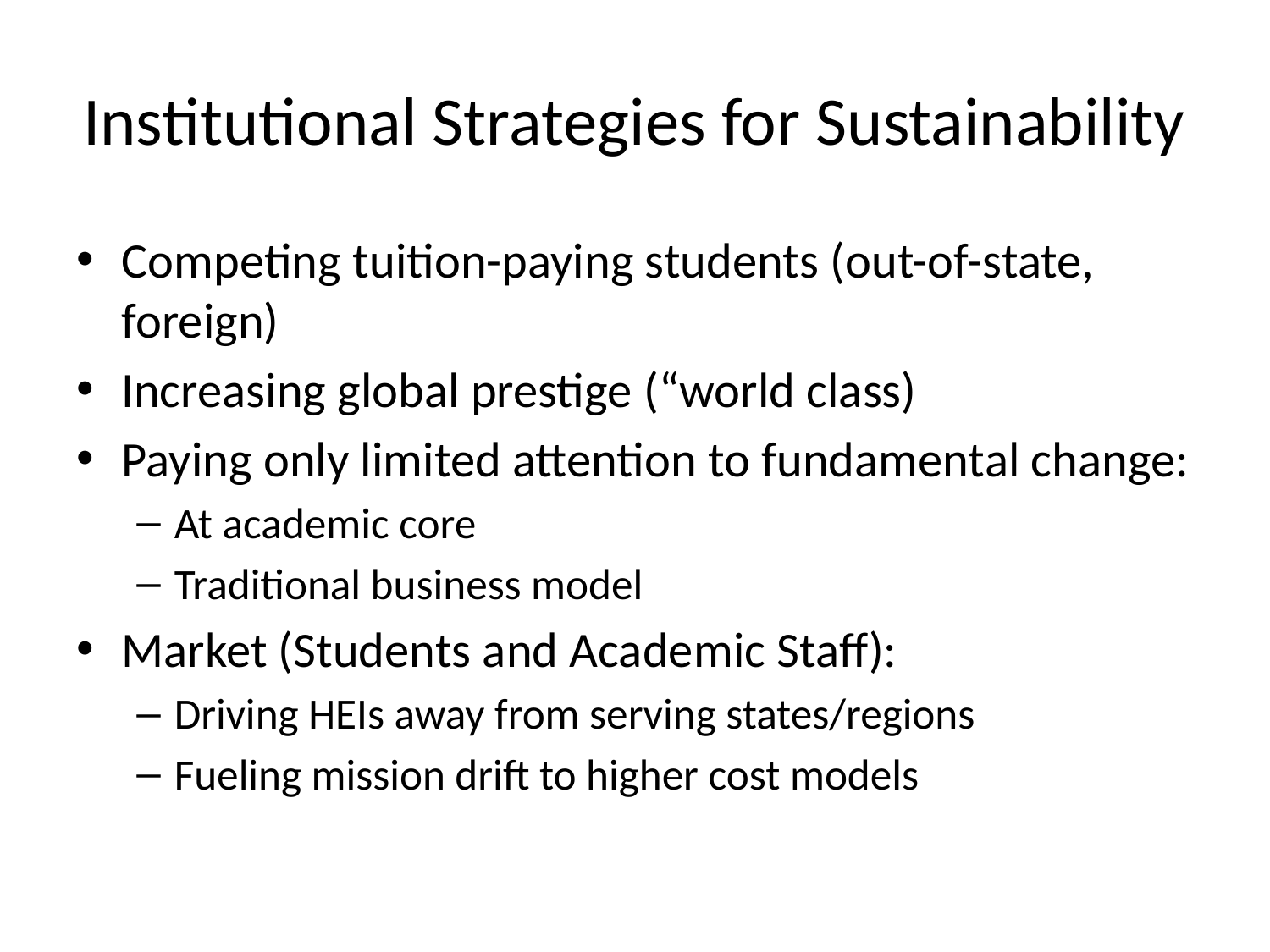

# Institutional Strategies for Sustainability
Competing tuition-paying students (out-of-state, foreign)
Increasing global prestige (“world class)
Paying only limited attention to fundamental change:
At academic core
Traditional business model
Market (Students and Academic Staff):
Driving HEIs away from serving states/regions
Fueling mission drift to higher cost models